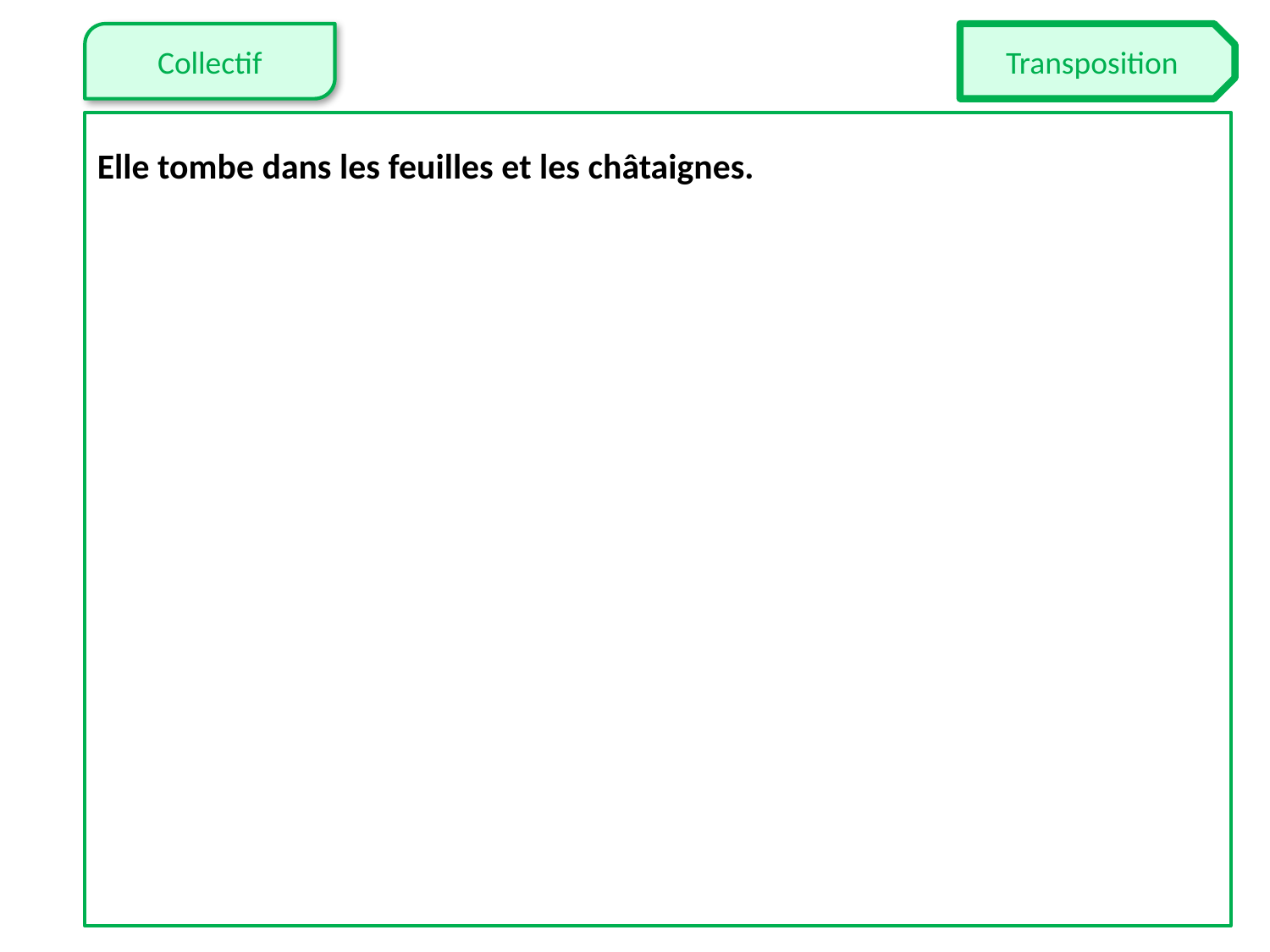

Elle tombe dans les feuilles et les châtaignes.